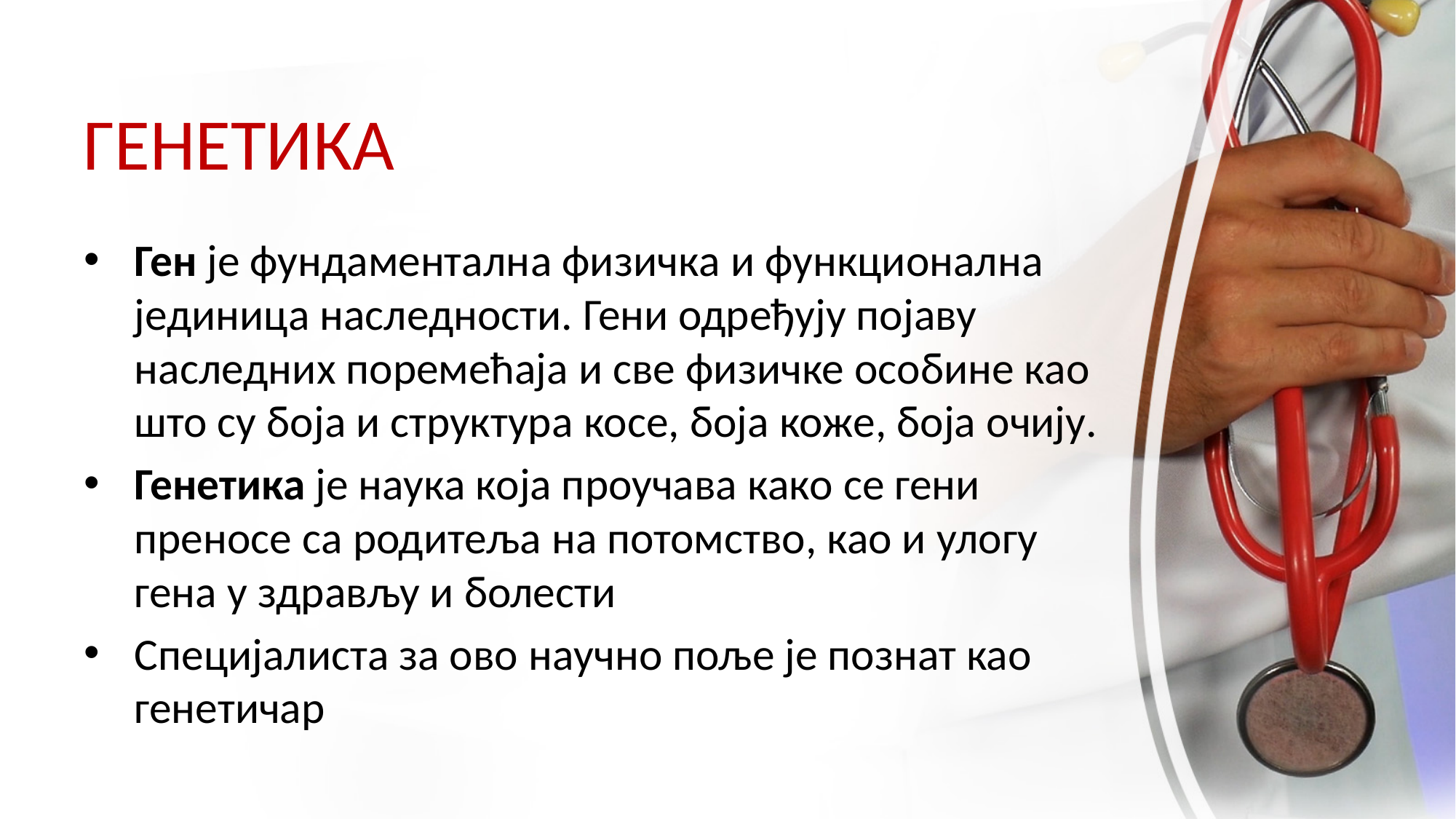

# ГЕНЕТИКА
Ген је фундаментална физичка и функционална јединица наследности.​ Гени одређују појаву наследних поремећаја и све физичке особине као што су боја и структура косе, боја коже, боја очију.
Генетика је наука која проучава како се гени преносе са родитеља на потомство, као и улогу​ гена у здрављу и болести
Специјалиста за ово научно поље је познат као генетичар